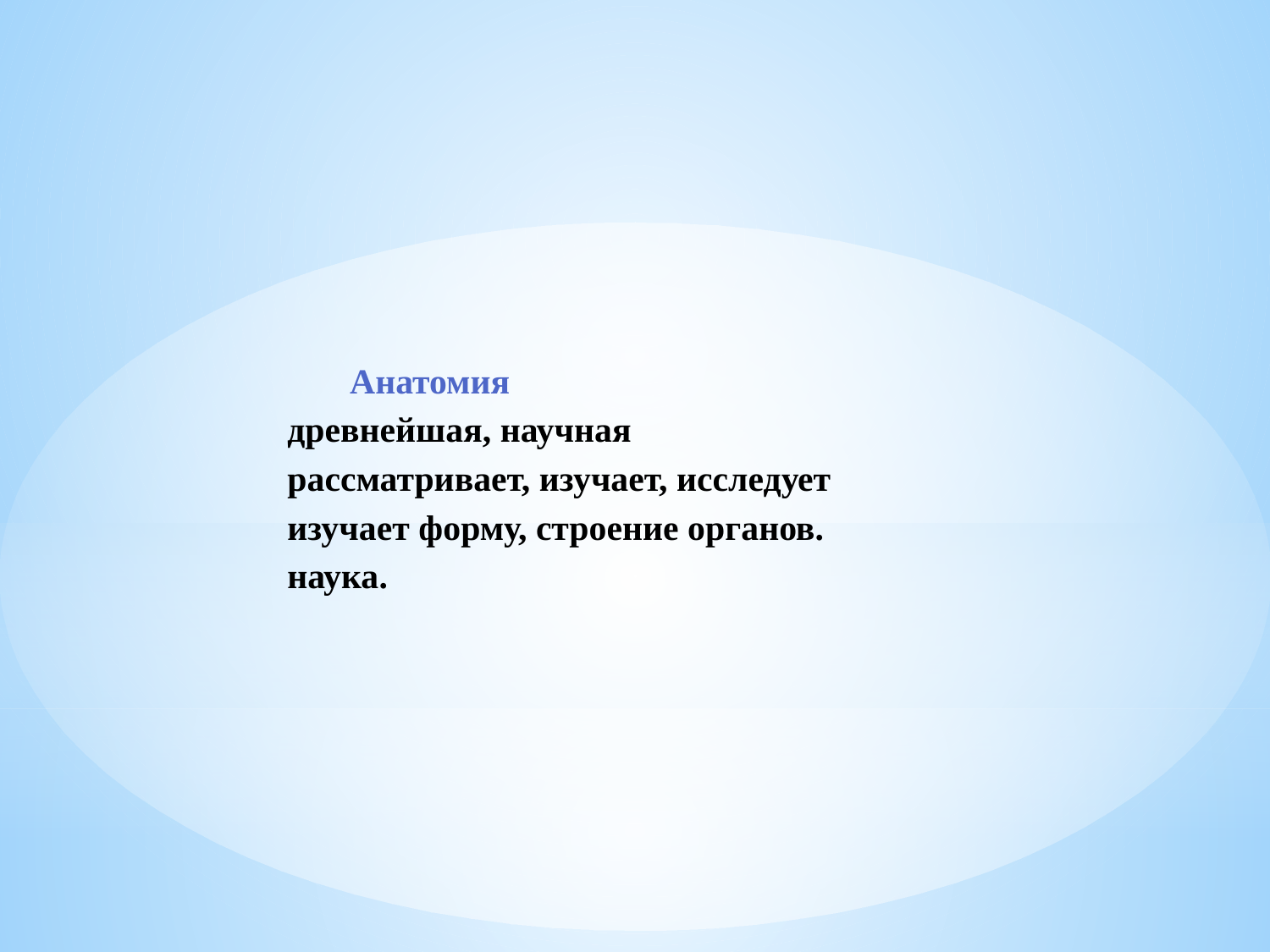

Анатомия
древнейшая, научная
рассматривает, изучает, исследует
изучает форму, строение органов.
наука.